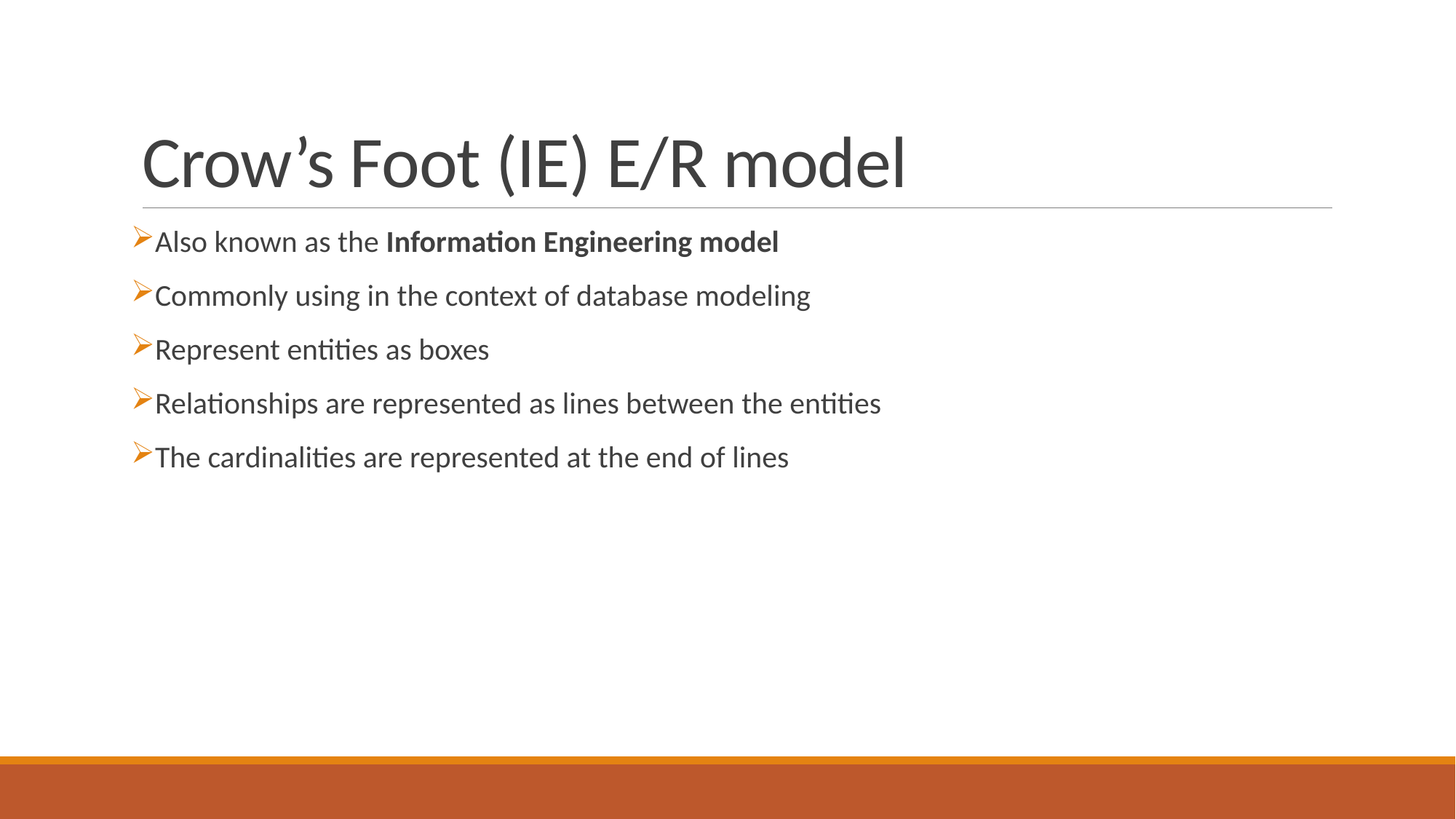

# Crow’s Foot (IE) E/R model
Also known as the Information Engineering model
Commonly using in the context of database modeling
Represent entities as boxes
Relationships are represented as lines between the entities
The cardinalities are represented at the end of lines